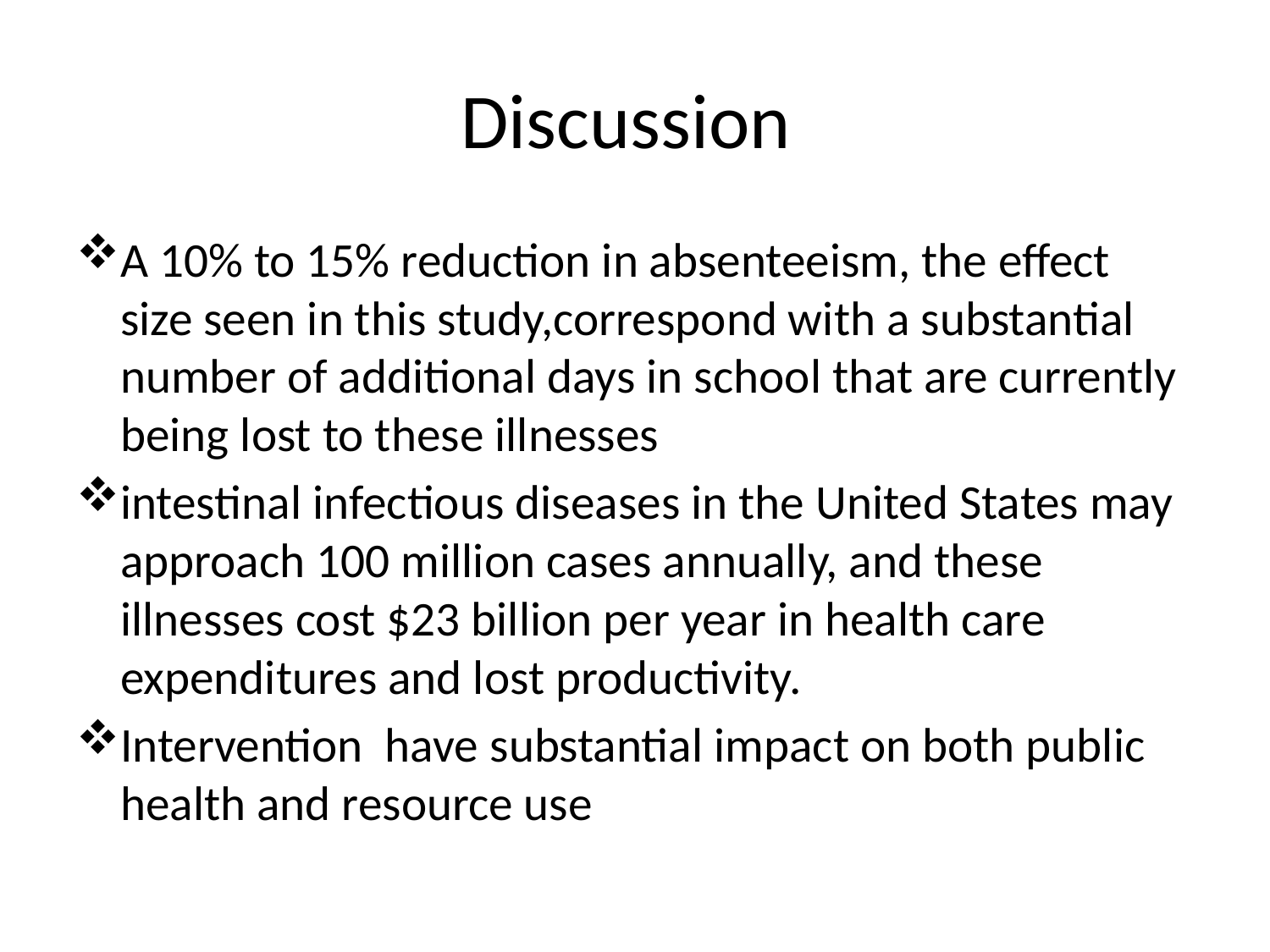

# Discussion
A 10% to 15% reduction in absenteeism, the effect size seen in this study,correspond with a substantial number of additional days in school that are currently being lost to these illnesses
intestinal infectious diseases in the United States may approach 100 million cases annually, and these illnesses cost $23 billion per year in health care expenditures and lost productivity.
Intervention  have substantial impact on both public health and resource use